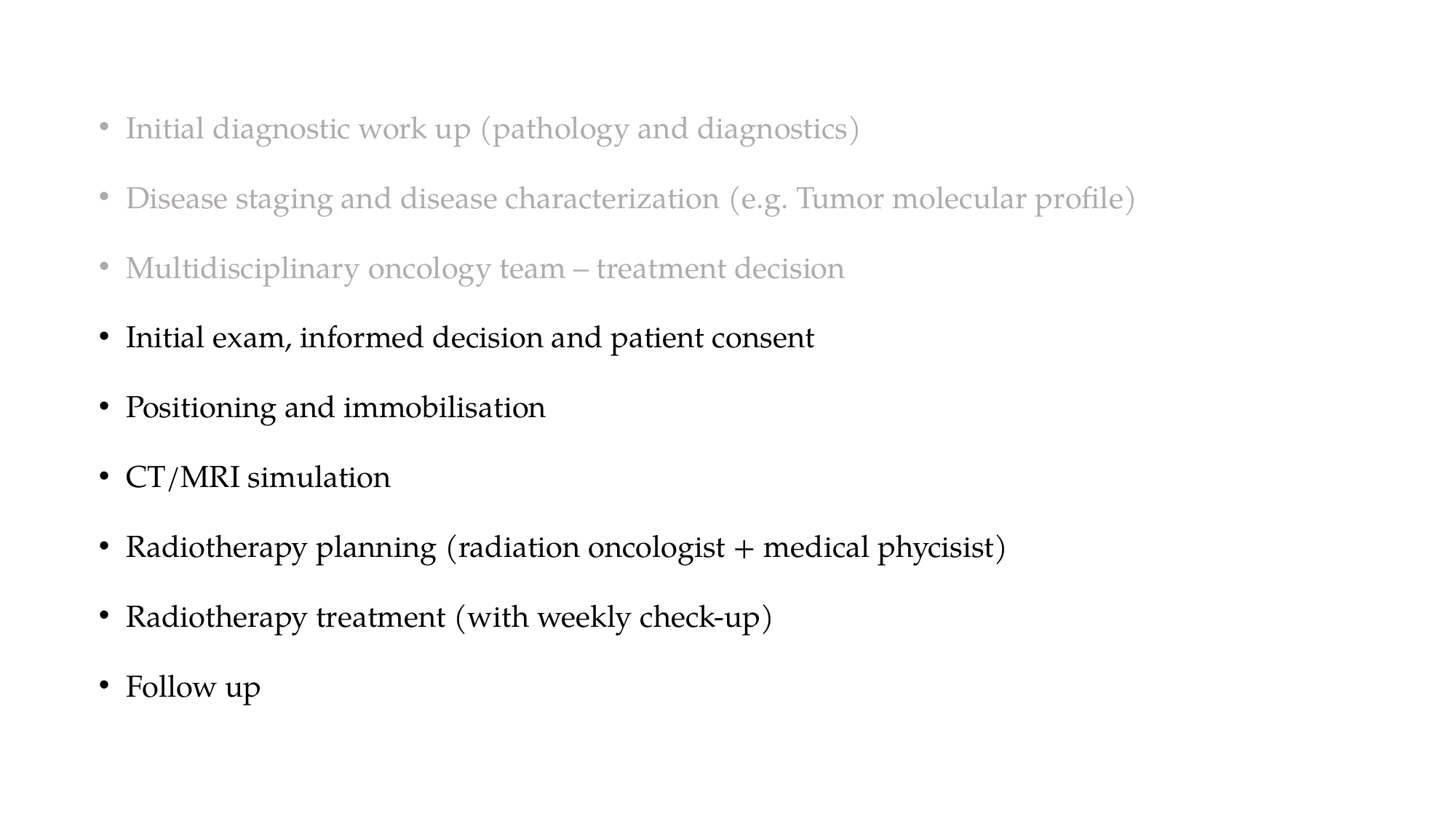

Initial diagnostic work up (pathology and diagnostics)
Disease staging and disease characterization (e.g. Tumor molecular profile)
Multidisciplinary oncology team – treatment decision
Initial exam, informed decision and patient consent
Positioning and immobilisation
CT/MRI simulation
Radiotherapy planning (radiation oncologist + medical phycisist)
Radiotherapy treatment (with weekly check-up)
Follow up